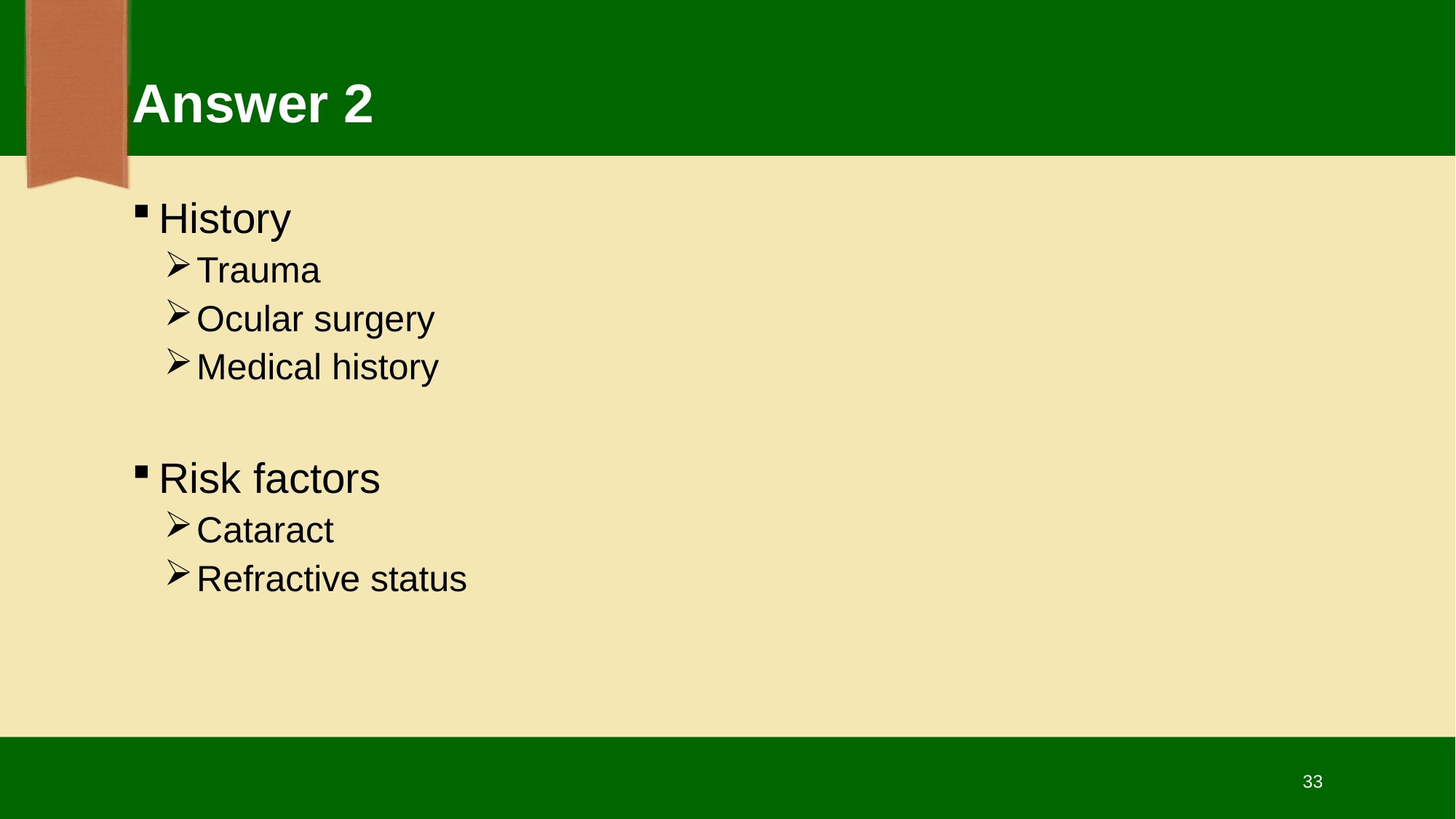

# Answer 2
History
Trauma
Ocular surgery
Medical history

Risk factors
Cataract
Refractive status

33